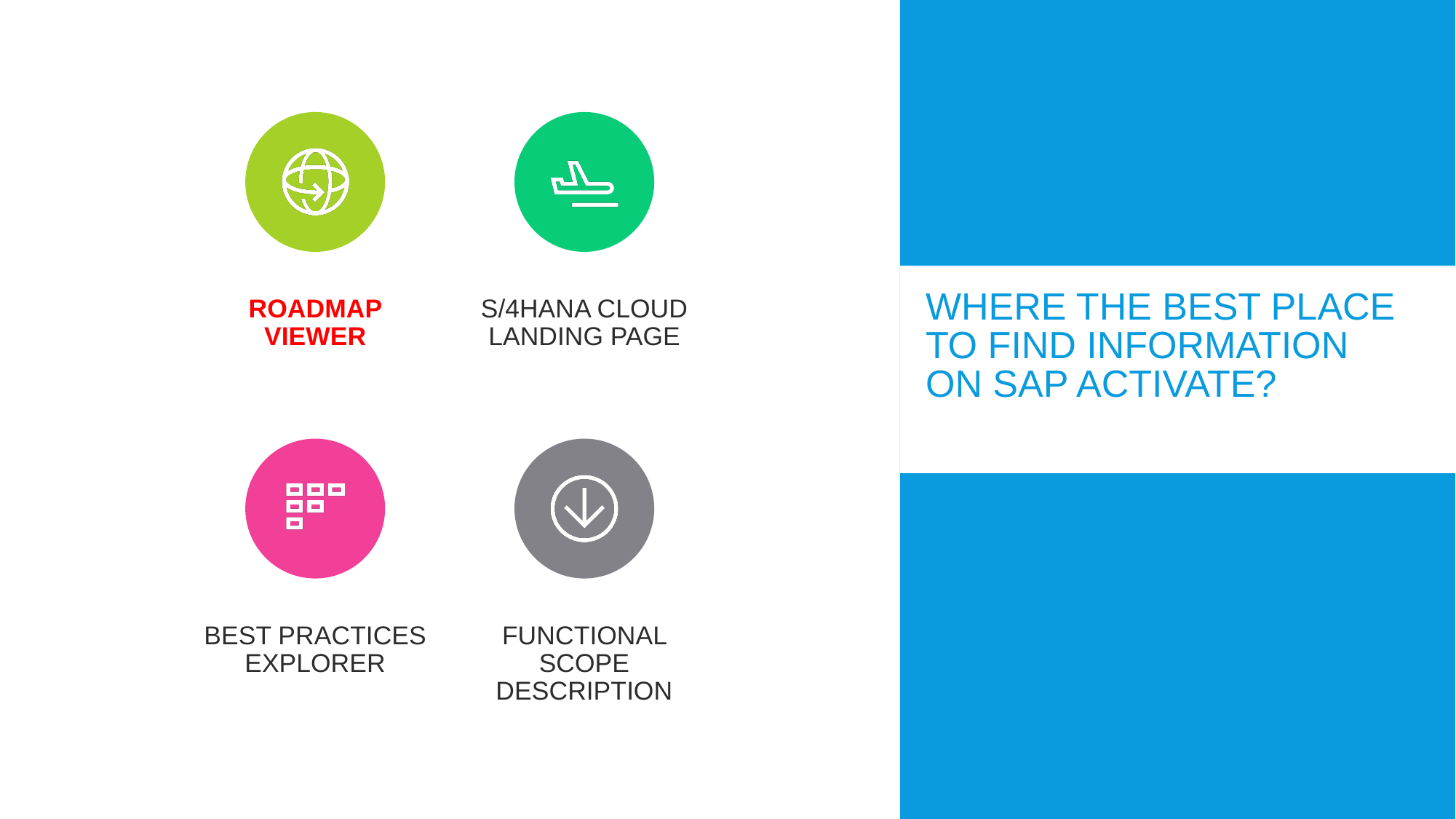

Roadmap Viewer
S/4HANA Cloud Landing Page
Best Practices Explorer
Functional Scope Description

# Where the best place to find information on SAP Activate?